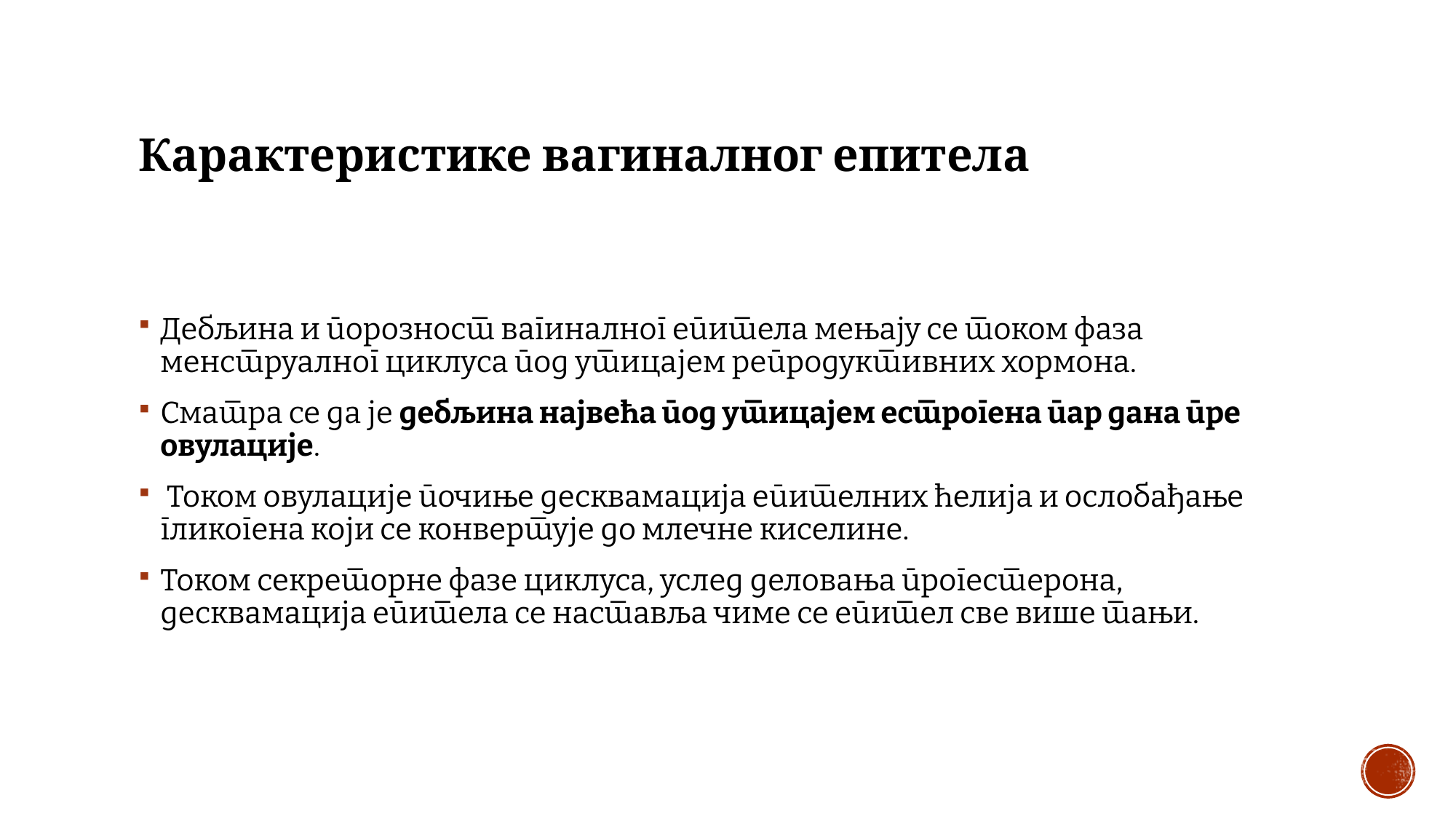

# Карактеристике вагиналног епитела

Дебљина и порозност вагиналног епитела мењају се током фаза менструалног циклуса под утицајем репродуктивних хормона.
Сматра се да је дебљина највећа под утицајем естрогена пар дана пре овулације.
 Током овулације почиње десквамација епителних ћелија и ослобађање гликогена који се конвертује до млечне киселине.
Током секреторне фазе циклуса, услед деловања прогестерона, десквамација епитела се наставља чиме се епител све више тањи.